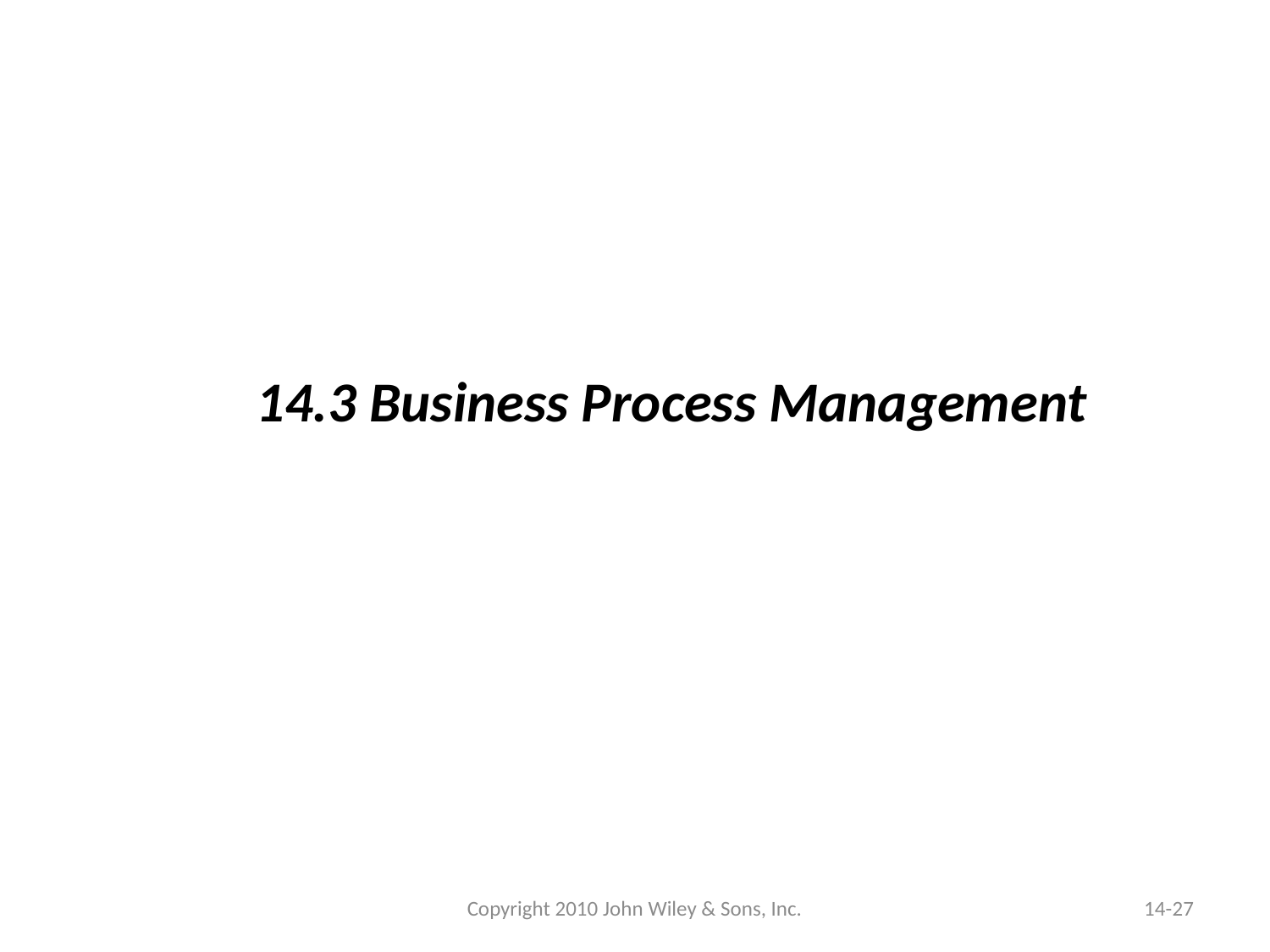

14.3 Business Process Management
Copyright 2010 John Wiley & Sons, Inc.
14-27